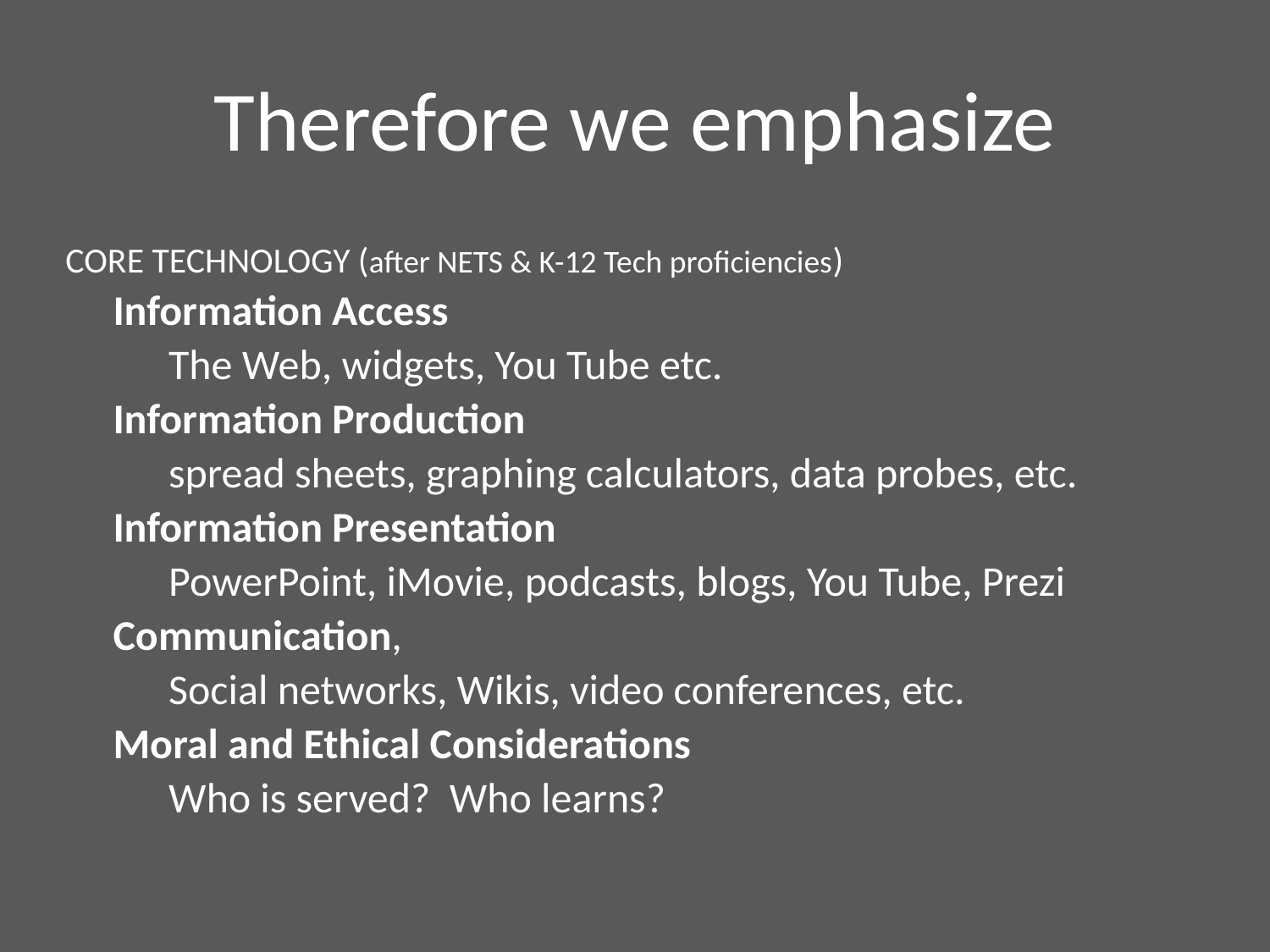

# Therefore we emphasize
CORE TECHNOLOGY (after NETS & K-12 Tech proficiencies)
	Information Access
	The Web, widgets, You Tube etc.
	Information Production
	spread sheets, graphing calculators, data probes, etc.
	Information Presentation
	PowerPoint, iMovie, podcasts, blogs, You Tube, Prezi
	Communication,
	Social networks, Wikis, video conferences, etc.
	Moral and Ethical Considerations
	Who is served?  Who learns?